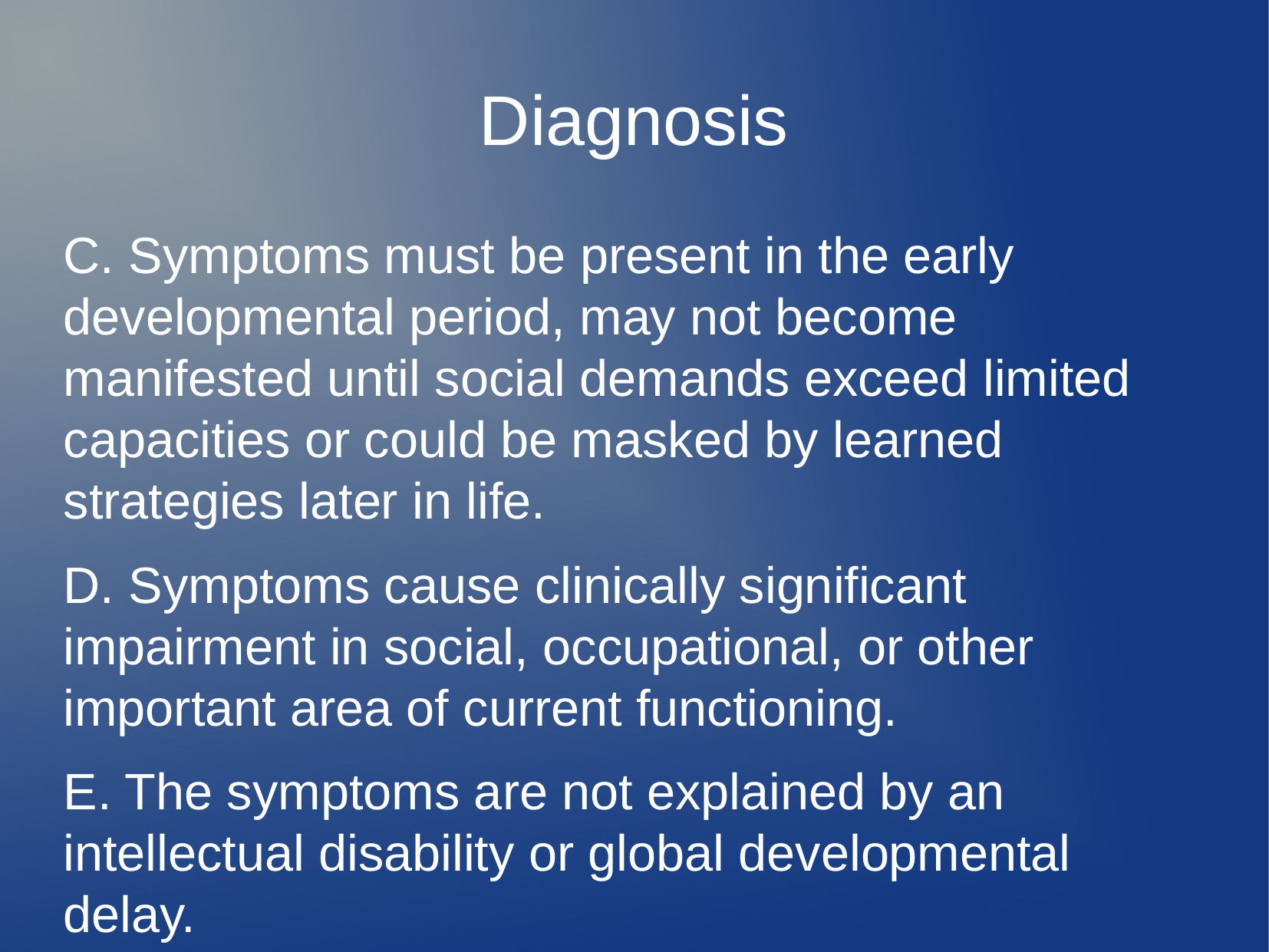

# Diagnosis
C. Symptoms must be present in the early developmental period, may not become manifested until social demands exceed limited capacities or could be masked by learned strategies later in life.
D. Symptoms cause clinically significant impairment in social, occupational, or other important area of current functioning.
E. The symptoms are not explained by an intellectual disability or global developmental delay.